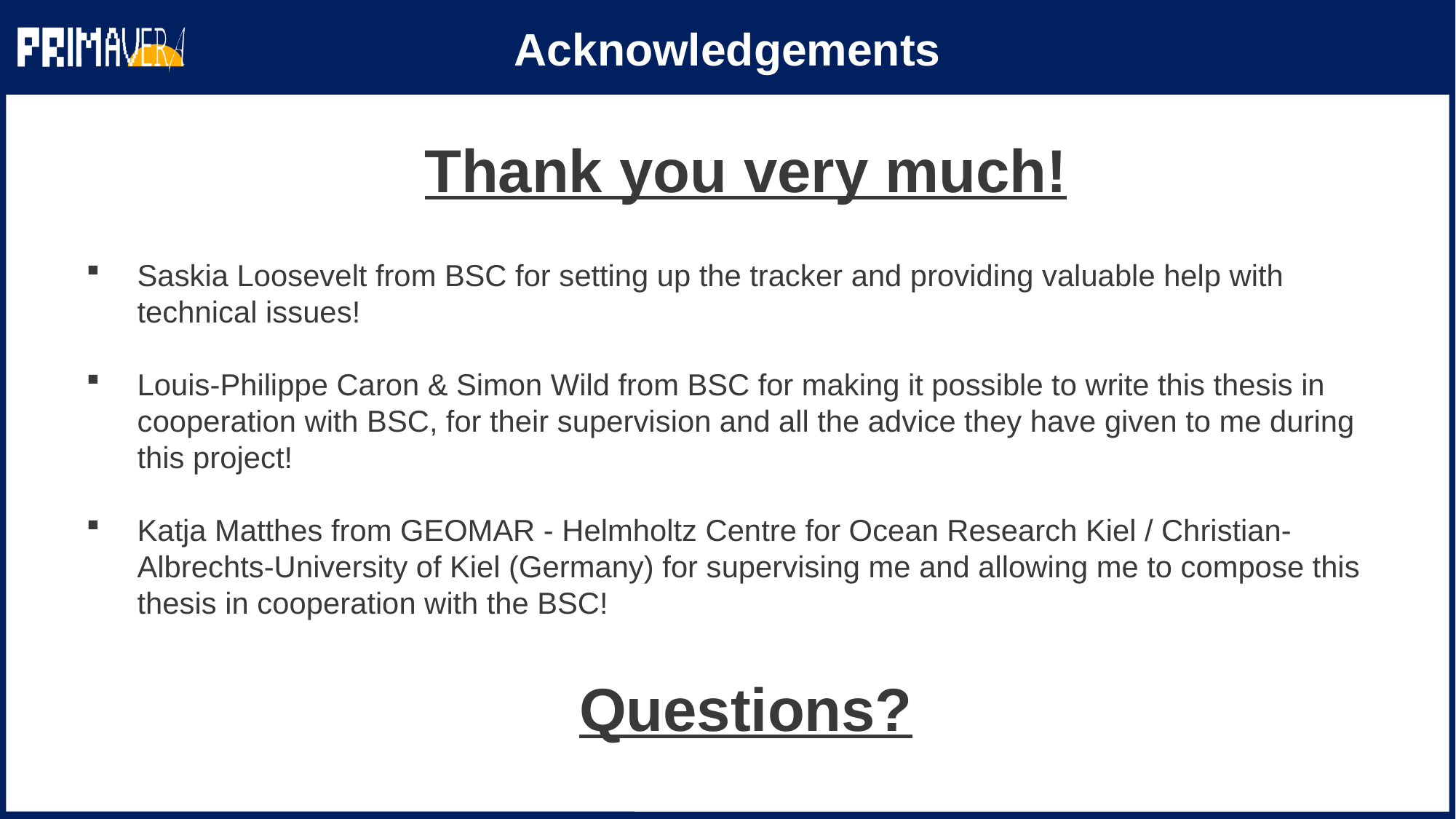

Acknowledgements

Thank you very much!

Saskia Loosevelt from BSC for setting up the tracker and providing valuable help with technical issues!

Louis-Philippe Caron & Simon Wild from BSC for making it possible to write this thesis in cooperation with BSC, for their supervision and all the advice they have given to me during this project!

Katja Matthes from GEOMAR - Helmholtz Centre for Ocean Research Kiel / Christian-Albrechts-University of Kiel (Germany) for supervising me and allowing me to compose this thesis in cooperation with the BSC!

Questions?